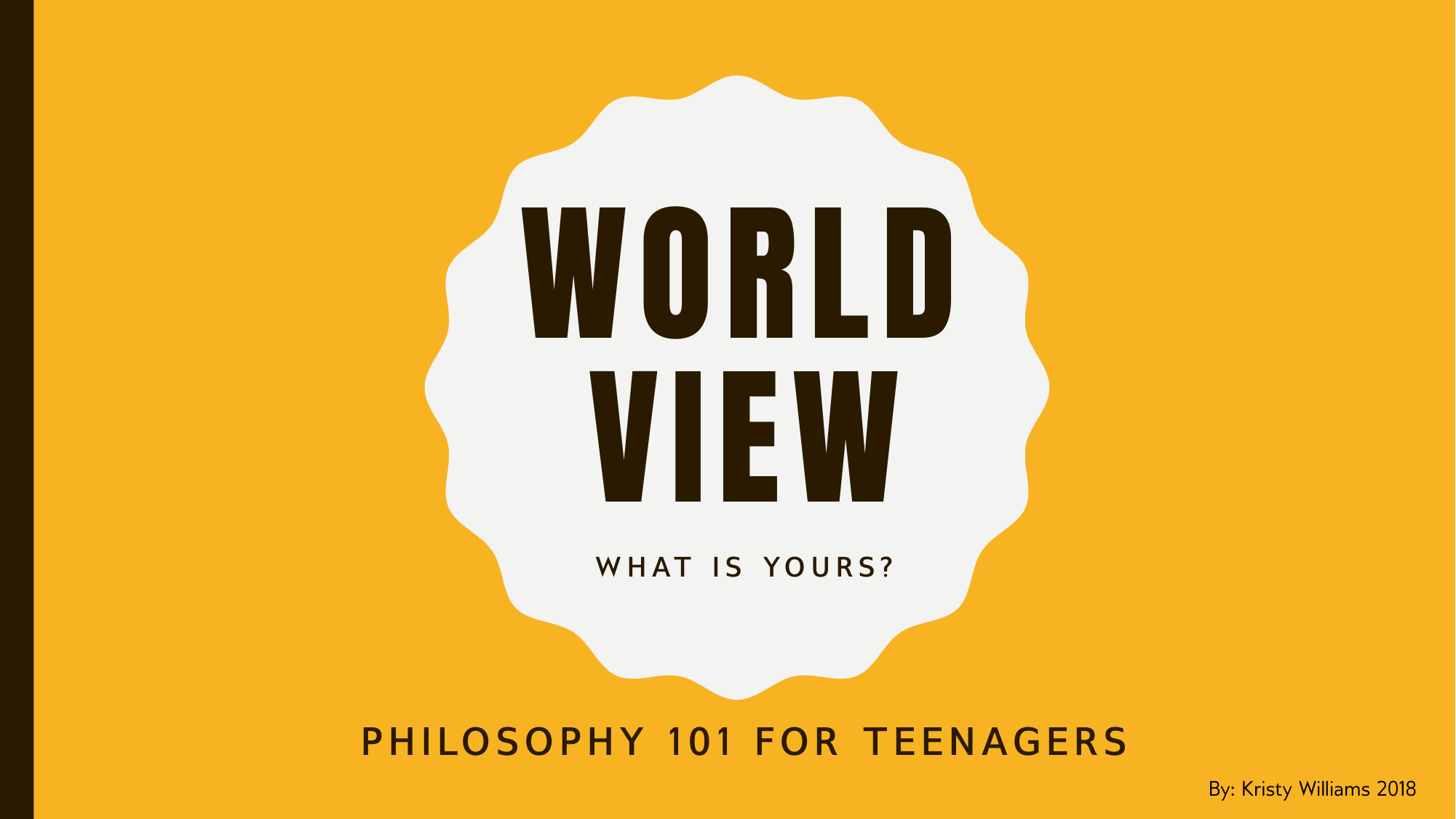

# World view
What is yours?

Philosophy 101 for teenagers
By: Kristy Williams 2018